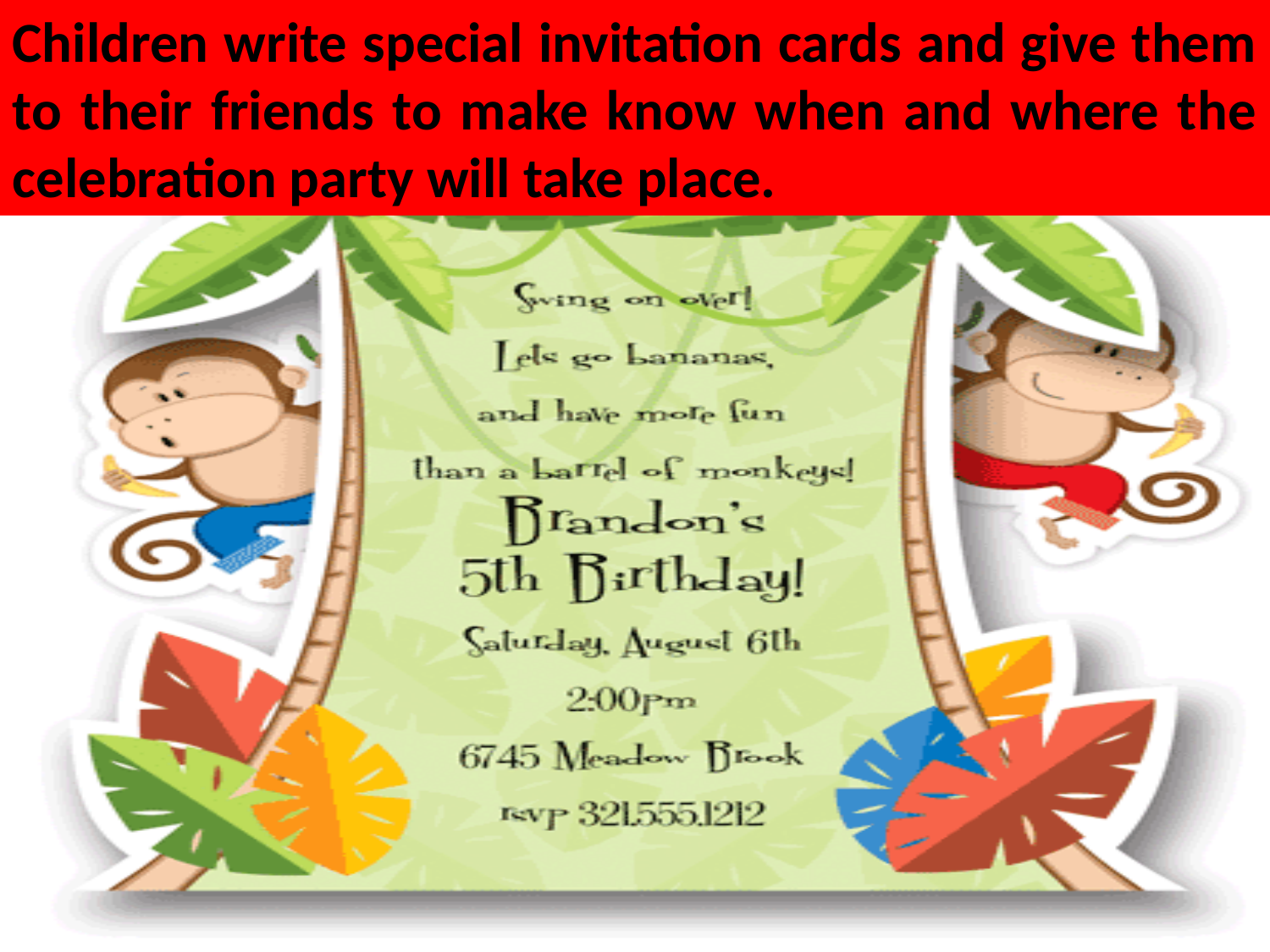

Children write special invitation cards and give them to their friends to make know when and where the celebration party will take place.